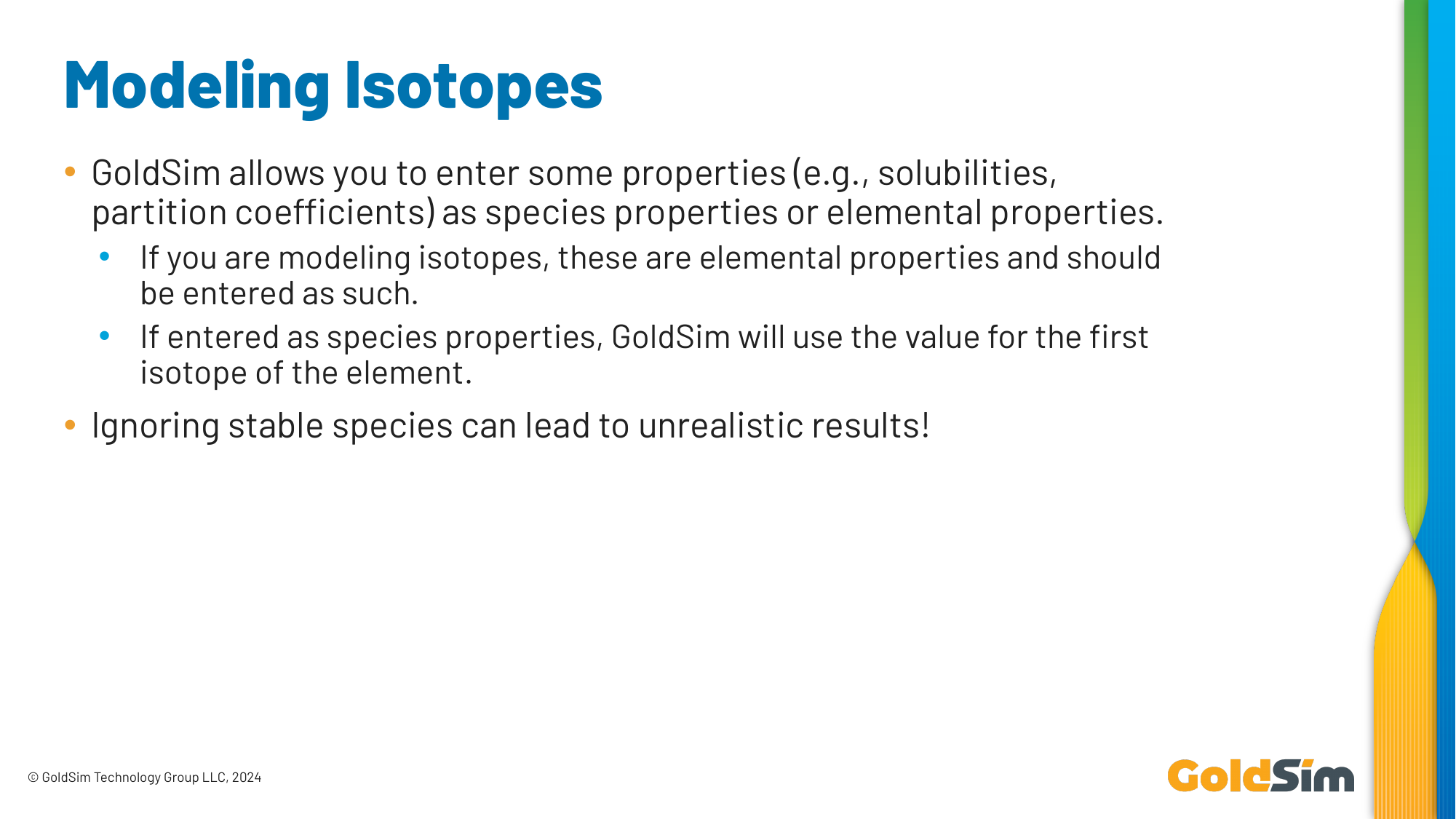

# Modeling Isotopes
GoldSim allows you to enter some properties (e.g., solubilities, partition coefficients) as species properties or elemental properties.
If you are modeling isotopes, these are elemental properties and should be entered as such.
If entered as species properties, GoldSim will use the value for the first isotope of the element.
Ignoring stable species can lead to unrealistic results!

© GoldSim Technology Group LLC, 2024